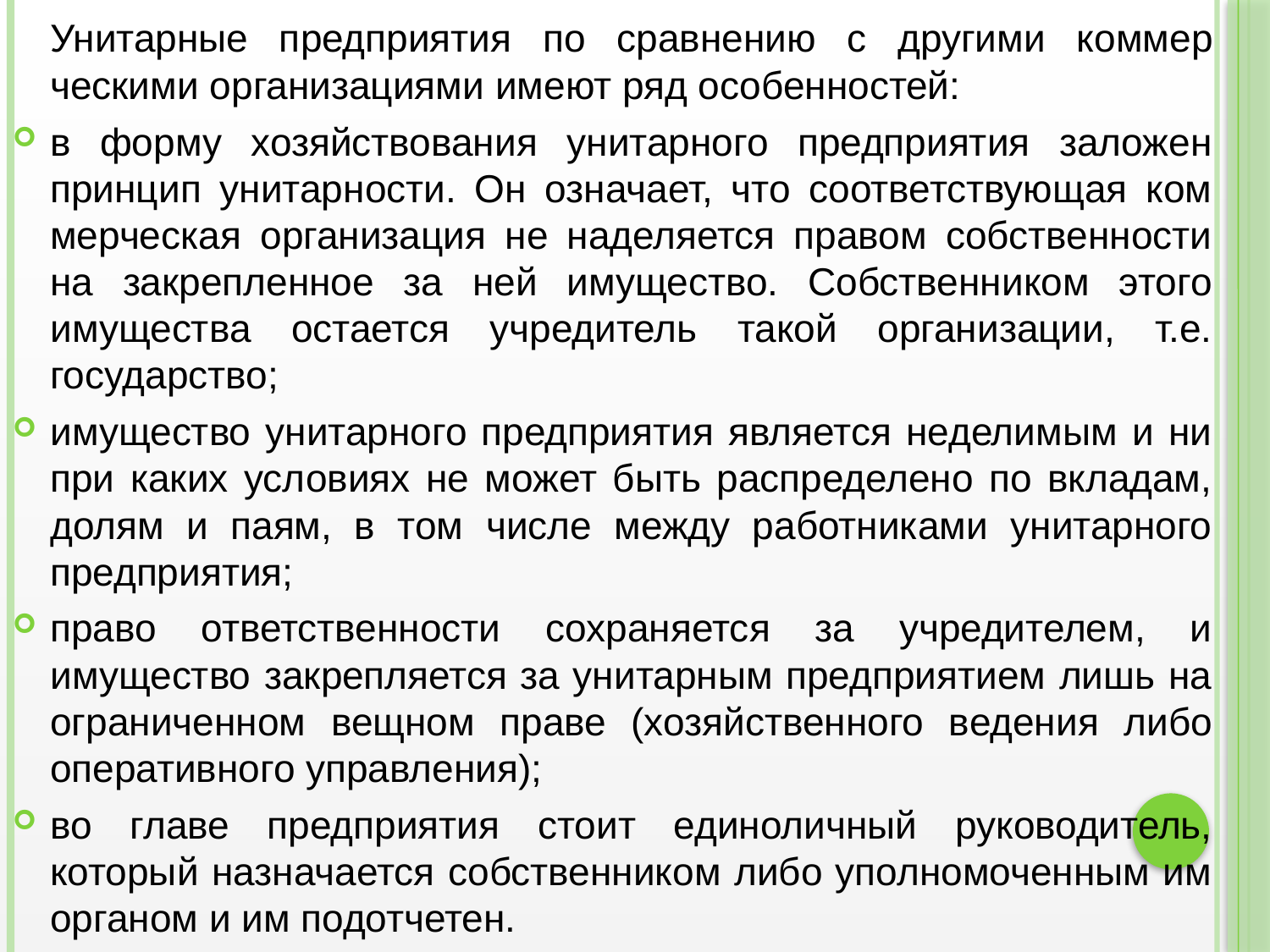

Унитарные предприятия по сравнению с другими коммер­ческими организациями имеют ряд особенностей:
в форму хозяйствования унитарного предприятия заложен принцип унитарности. Он означает, что соответствующая ком­мерческая организация не наделяется правом собственности на закрепленное за ней имущество. Собственником этого имущест­ва остается учредитель такой организации, т.е. государство;
имущество унитарного предприятия является неделимым и ни при каких условиях не может быть распределено по вкладам, долям и паям, в том числе между работниками унитарного предприятия;
право ответственности сохраняется за учредителем, и имущество закрепляется за унитарным предприятием лишь на ограниченном вещном праве (хозяйственного ведения либо оперативного управления);
во главе предприятия стоит единоличный руководитель, который назначается собственником либо уполномоченным им органом и им подотчетен.